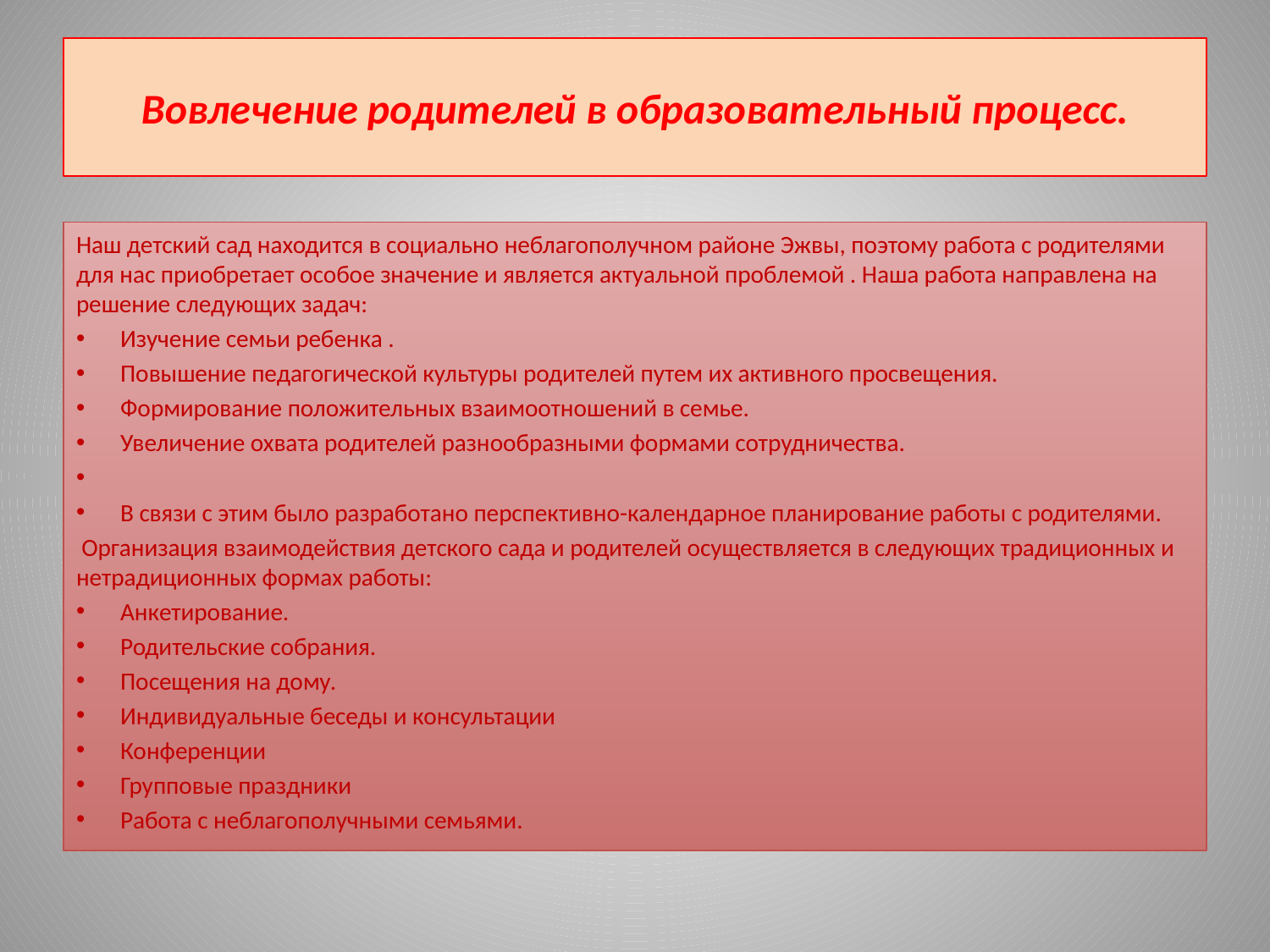

# Вовлечение родителей в образовательный процесс.
Наш детский сад находится в социально неблагополучном районе Эжвы, поэтому работа с родителями для нас приобретает особое значение и является актуальной проблемой . Наша работа направлена на решение следующих задач:
Изучение семьи ребенка .
Повышение педагогической культуры родителей путем их активного просвещения.
Формирование положительных взаимоотношений в семье.
Увеличение охвата родителей разнообразными формами сотрудничества.

В связи с этим было разработано перспективно-календарное планирование работы с родителями.
 Организация взаимодействия детского сада и родителей осуществляется в следующих традиционных и нетрадиционных формах работы:
Анкетирование.
Родительские собрания.
Посещения на дому.
Индивидуальные беседы и консультации
Конференции
Групповые праздники
Работа с неблагополучными семьями.